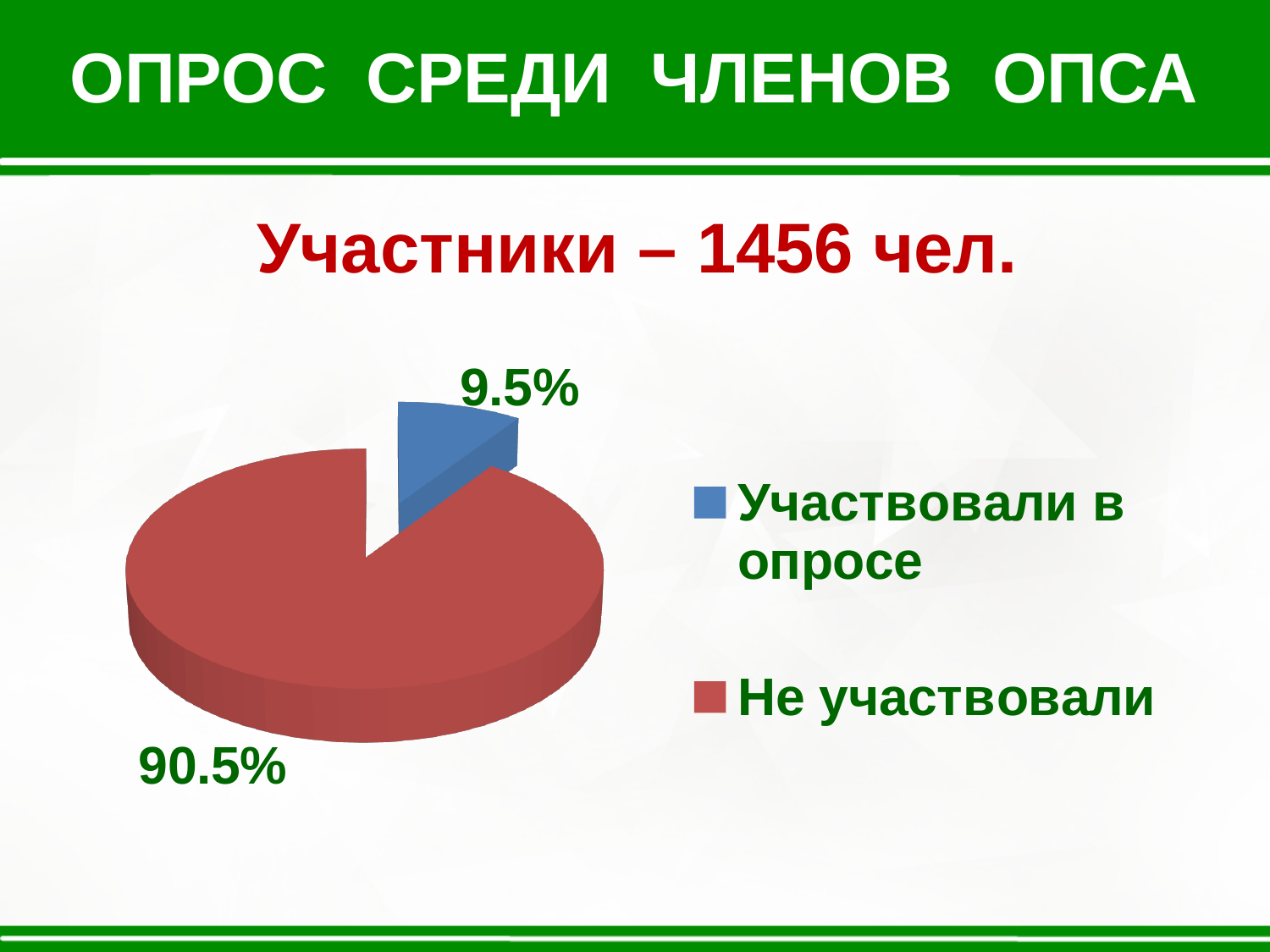

ОПРОС  СРЕДИ  ЧЛЕНОВ  ОПСА
Участники – 1456 чел.

[unsupported chart]